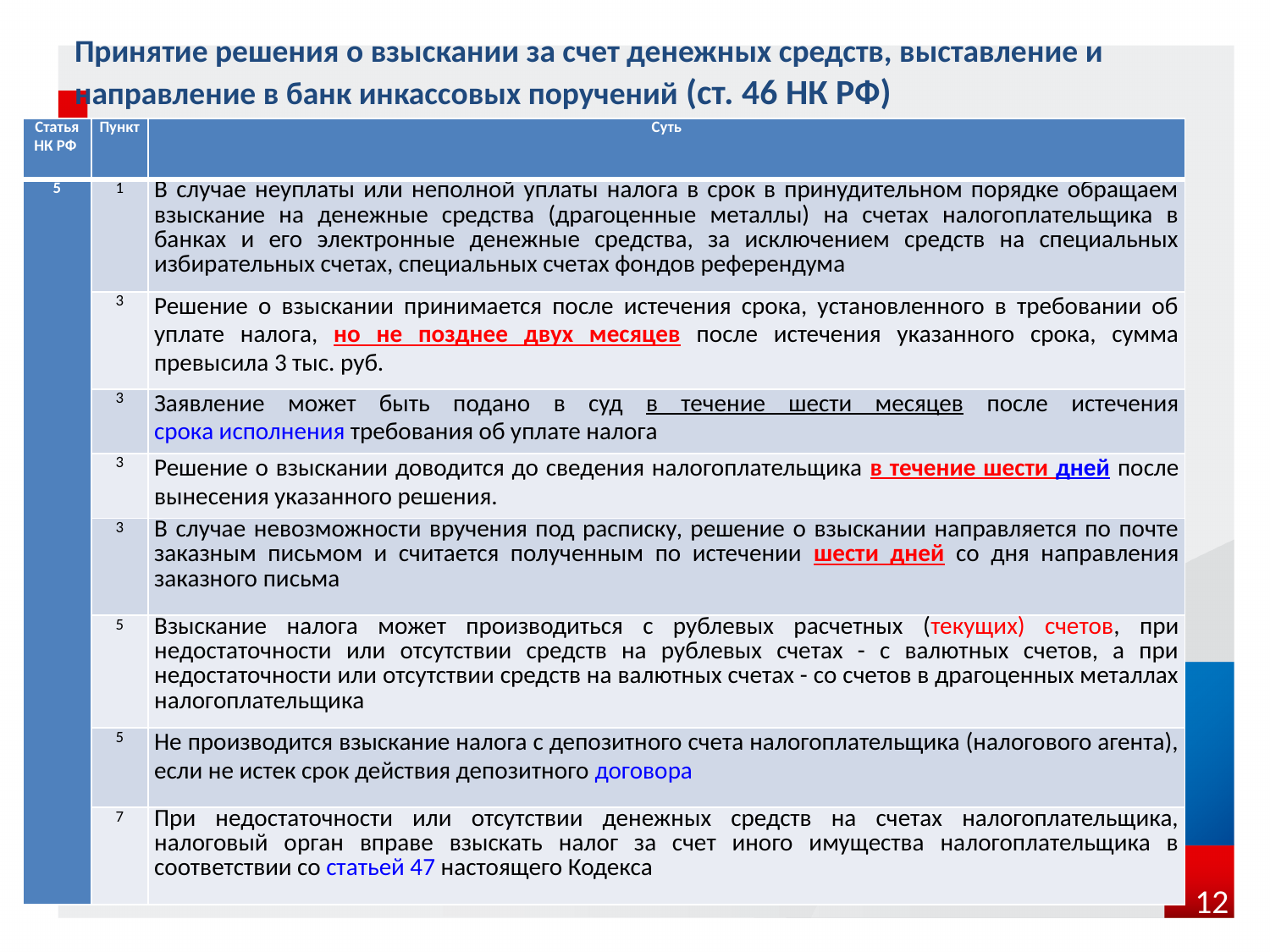

# Принятие решения о взыскании за счет денежных средств, выставление и направление в банк инкассовых поручений (ст. 46 НК РФ)
| Статья НК РФ | Пункт | Суть |
| --- | --- | --- |
| 5 | 1 | В случае неуплаты или неполной уплаты налога в срок в принудительном порядке обращаем взыскание на денежные средства (драгоценные металлы) на счетах налогоплательщика в банках и его электронные денежные средства, за исключением средств на специальных избирательных счетах, специальных счетах фондов референдума |
|  | 3 | Решение о взыскании принимается после истечения срока, установленного в требовании об уплате налога, но не позднее двух месяцев после истечения указанного срока, сумма превысила 3 тыс. руб. |
|  | 3 | Заявление может быть подано в суд в течение шести месяцев после истечения срока исполнения требования об уплате налога |
|  | 3 | Решение о взыскании доводится до сведения налогоплательщика в течение шести дней после вынесения указанного решения. |
|  | 3 | В случае невозможности вручения под расписку, решение о взыскании направляется по почте заказным письмом и считается полученным по истечении шести дней со дня направления заказного письма |
|  | 5 | Взыскание налога может производиться с рублевых расчетных (текущих) счетов, при недостаточности или отсутствии средств на рублевых счетах - с валютных счетов, а при недостаточности или отсутствии средств на валютных счетах - со счетов в драгоценных металлах налогоплательщика |
|  | 5 | Не производится взыскание налога с депозитного счета налогоплательщика (налогового агента), если не истек срок действия депозитного договора |
|  | 7 | При недостаточности или отсутствии денежных средств на счетах налогоплательщика, налоговый орган вправе взыскать налог за счет иного имущества налогоплательщика в соответствии со статьей 47 настоящего Кодекса |
12